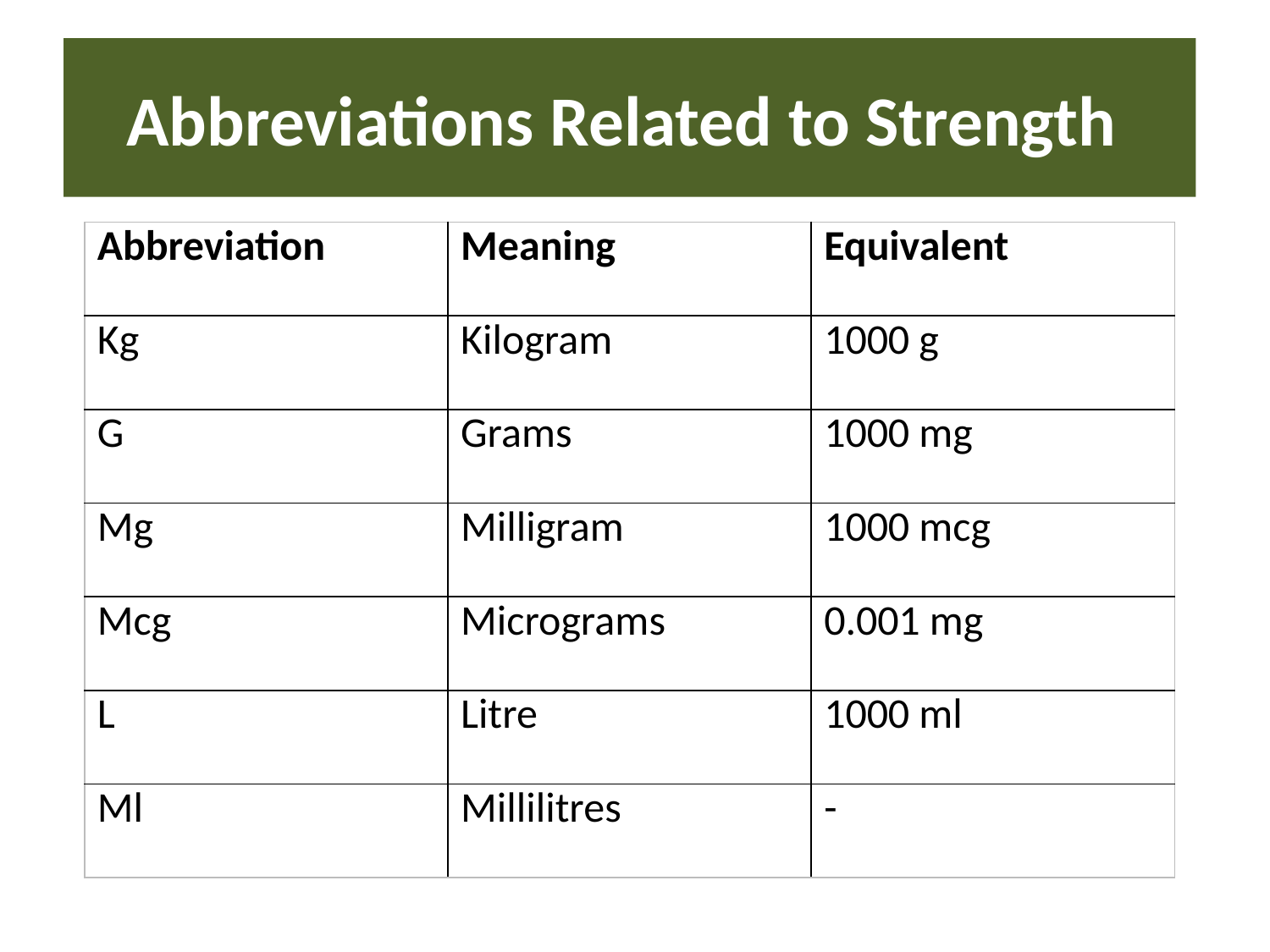

# Abbreviations Related to Strength
| Abbreviation | Meaning | Equivalent |
| --- | --- | --- |
| Kg | Kilogram | 1000 g |
| G | Grams | 1000 mg |
| Mg | Milligram | 1000 mcg |
| Mcg | Micrograms | 0.001 mg |
| L | Litre | 1000 ml |
| Ml | Millilitres | - |